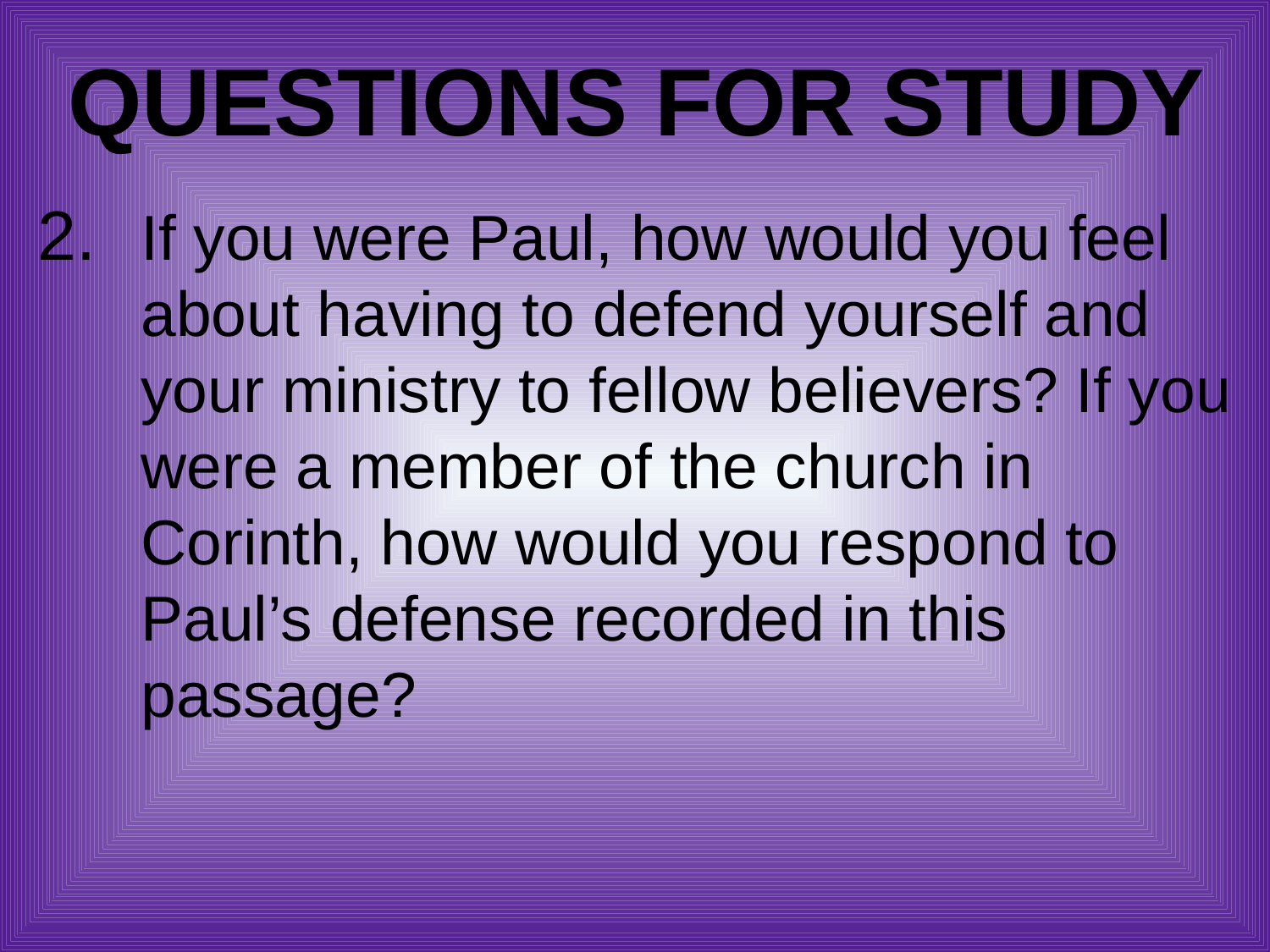

# Questions for Study
If you were Paul, how would you feel about having to defend yourself and your ministry to fellow believers? If you were a member of the church in Corinth, how would you respond to Paul’s defense recorded in this passage?